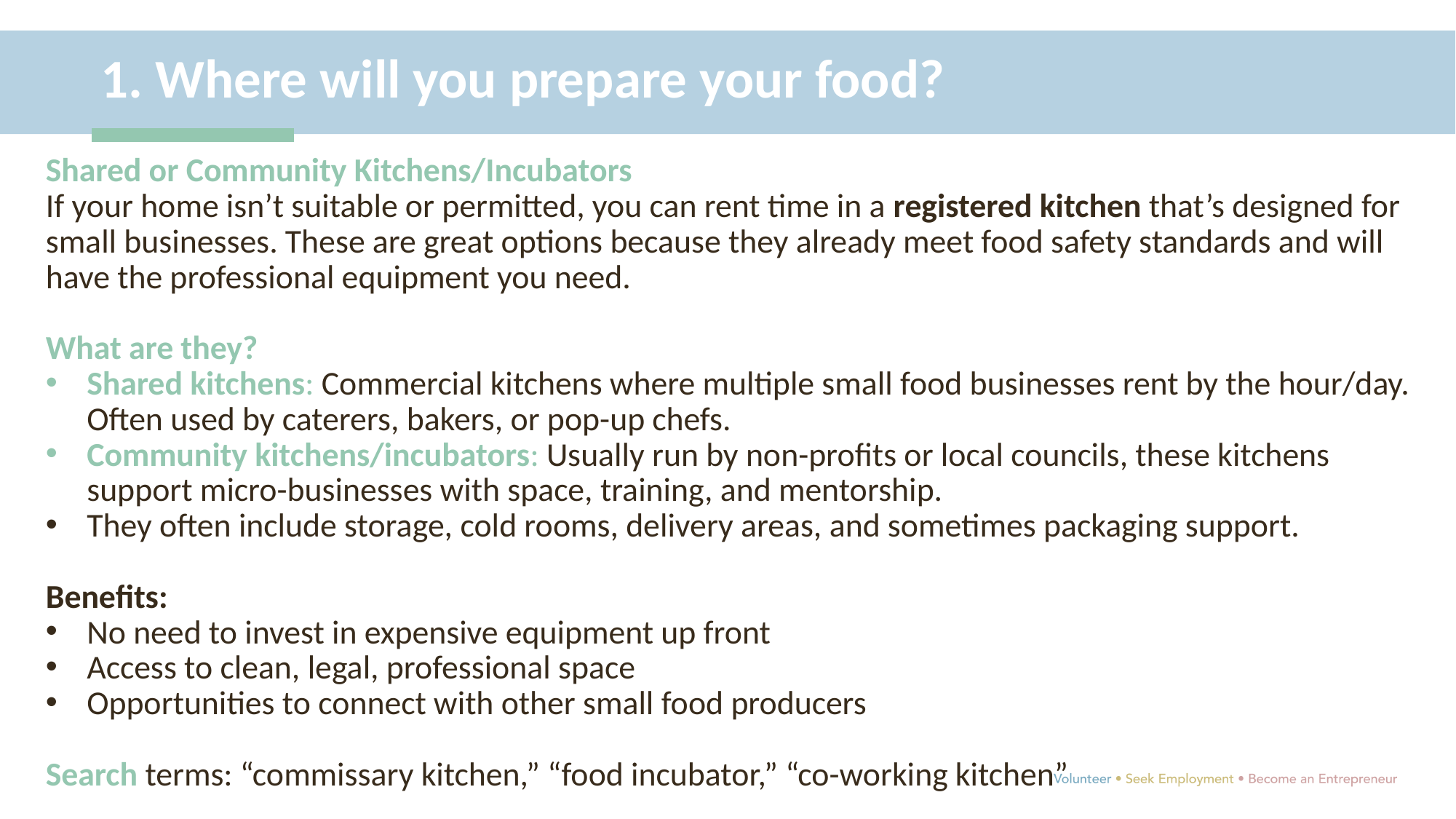

1. Where will you prepare your food?
Shared or Community Kitchens/Incubators
If your home isn’t suitable or permitted, you can rent time in a registered kitchen that’s designed for small businesses. These are great options because they already meet food safety standards and will have the professional equipment you need.

What are they?
Shared kitchens: Commercial kitchens where multiple small food businesses rent by the hour/day. Often used by caterers, bakers, or pop-up chefs.
Community kitchens/incubators: Usually run by non-profits or local councils, these kitchens support micro-businesses with space, training, and mentorship.
They often include storage, cold rooms, delivery areas, and sometimes packaging support.

Benefits:
No need to invest in expensive equipment up front
Access to clean, legal, professional space
Opportunities to connect with other small food producers

Search terms: “commissary kitchen,” “food incubator,” “co-working kitchen”